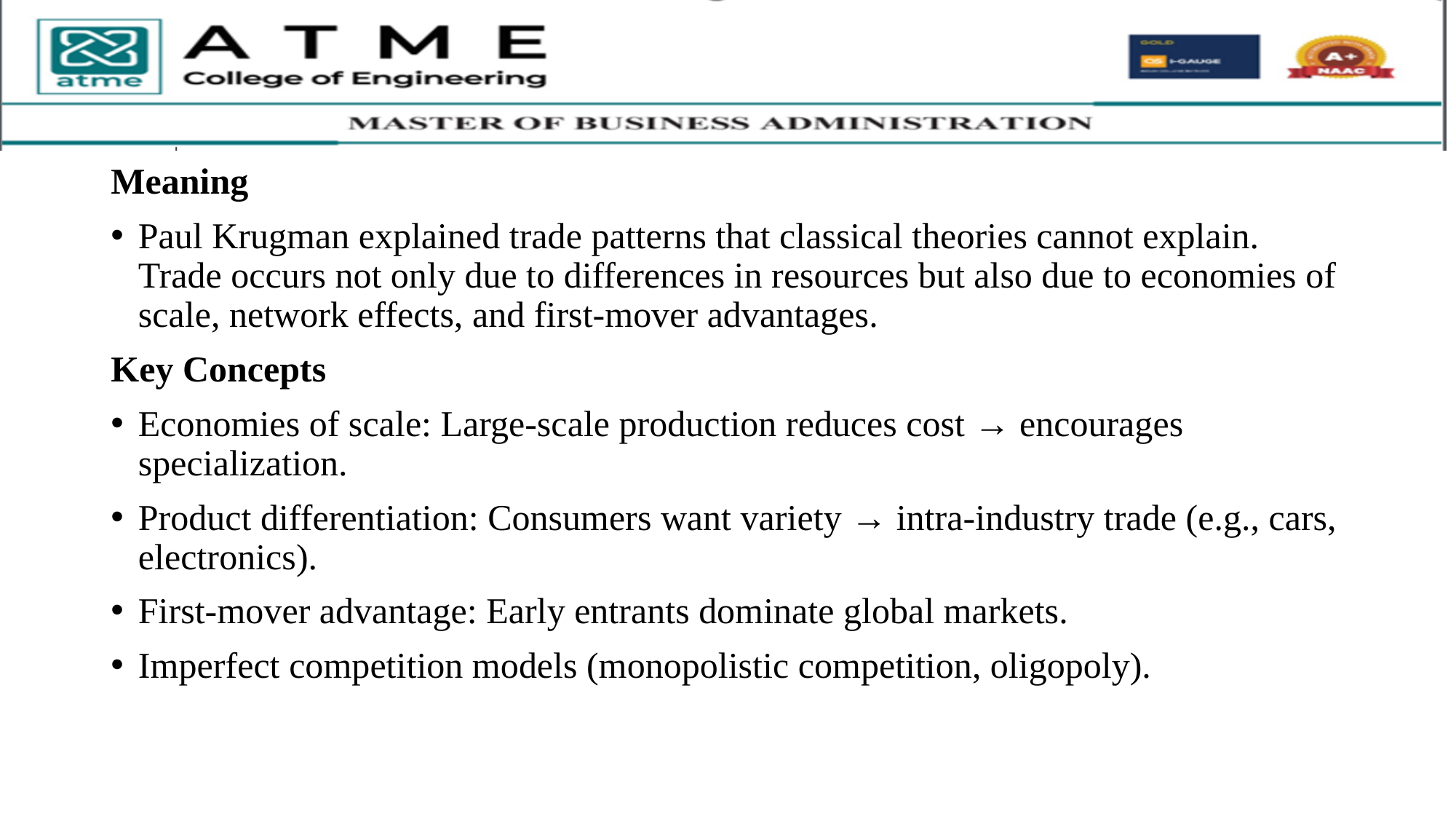

Meaning
Paul Krugman explained trade patterns that classical theories cannot explain.
Trade occurs not only due to differences in resources but also due to economies of scale, network effects, and first-mover advantages.
Key Concepts
Economies of scale: Large-scale production reduces cost → encourages specialization.
Product differentiation: Consumers want variety → intra-industry trade (e.g., cars, electronics).
First-mover advantage: Early entrants dominate global markets.
Imperfect competition models (monopolistic competition, oligopoly).